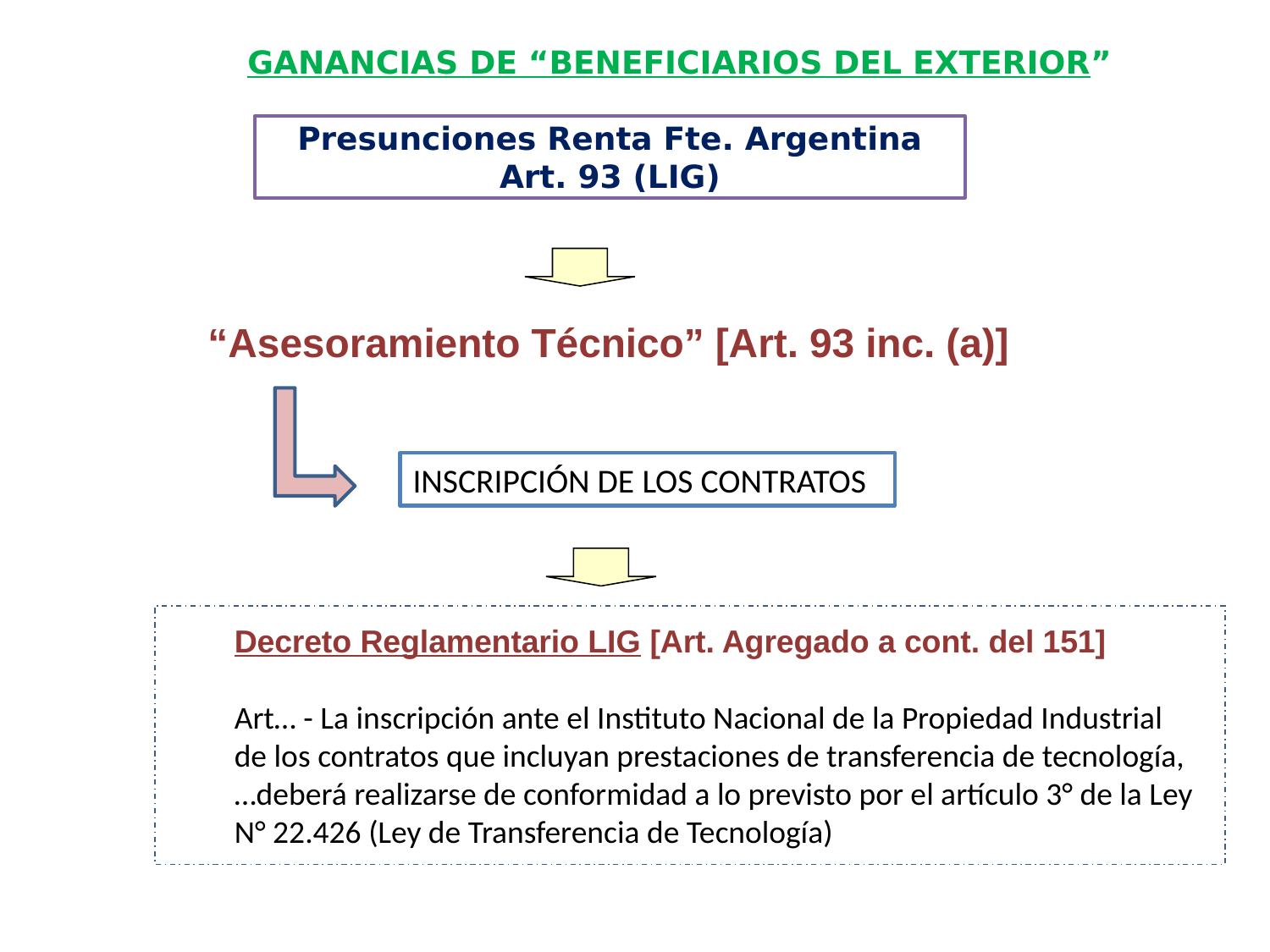

Ganancias de “Beneficiarios del Exterior”
Presunciones Renta Fte. Argentina Art. 93 (LIG)

“Asesoramiento Técnico” [Art. 93 inc. (a)]

Inscripción de LOS CONTRATOS

Decreto Reglamentario LIG [Art. Agregado a cont. del 151]

Art… - La inscripción ante el Instituto Nacional de la Propiedad Industrial de los contratos que incluyan prestaciones de transferencia de tecnología, …deberá realizarse de conformidad a lo previsto por el artículo 3° de la Ley N° 22.426 (Ley de Transferencia de Tecnología)